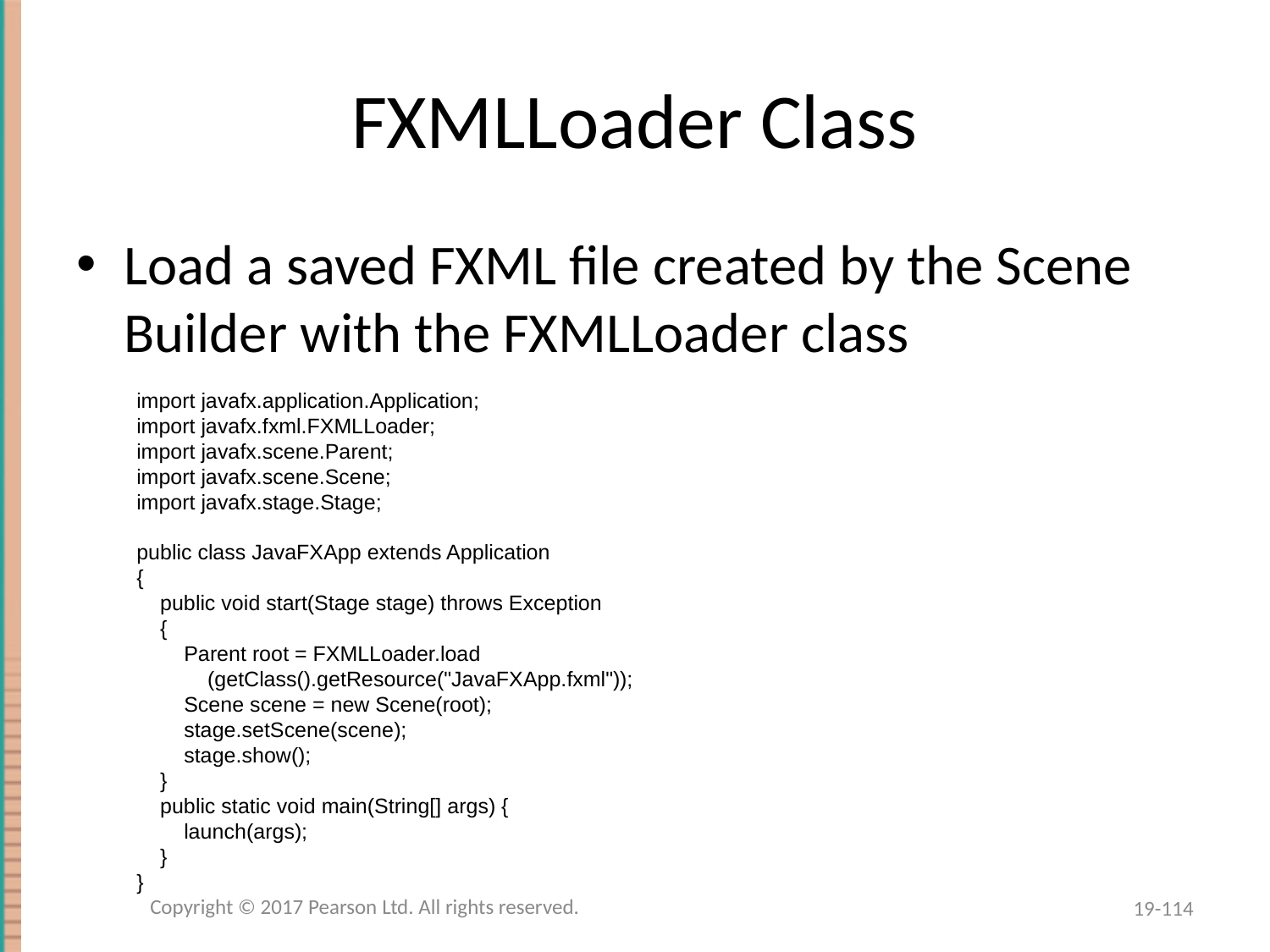

# FXMLLoader Class
Load a saved FXML file created by the Scene Builder with the FXMLLoader class
import javafx.application.Application;
import javafx.fxml.FXMLLoader;
import javafx.scene.Parent;
import javafx.scene.Scene;
import javafx.stage.Stage;

public class JavaFXApp extends Application
{
    public void start(Stage stage) throws Exception
    {
        Parent root = FXMLLoader.load
            (getClass().getResource("JavaFXApp.fxml"));
        Scene scene = new Scene(root);
        stage.setScene(scene);
        stage.show();
    }
    public static void main(String[] args) {
        launch(args);
    }
}
Copyright © 2017 Pearson Ltd. All rights reserved.
19-114